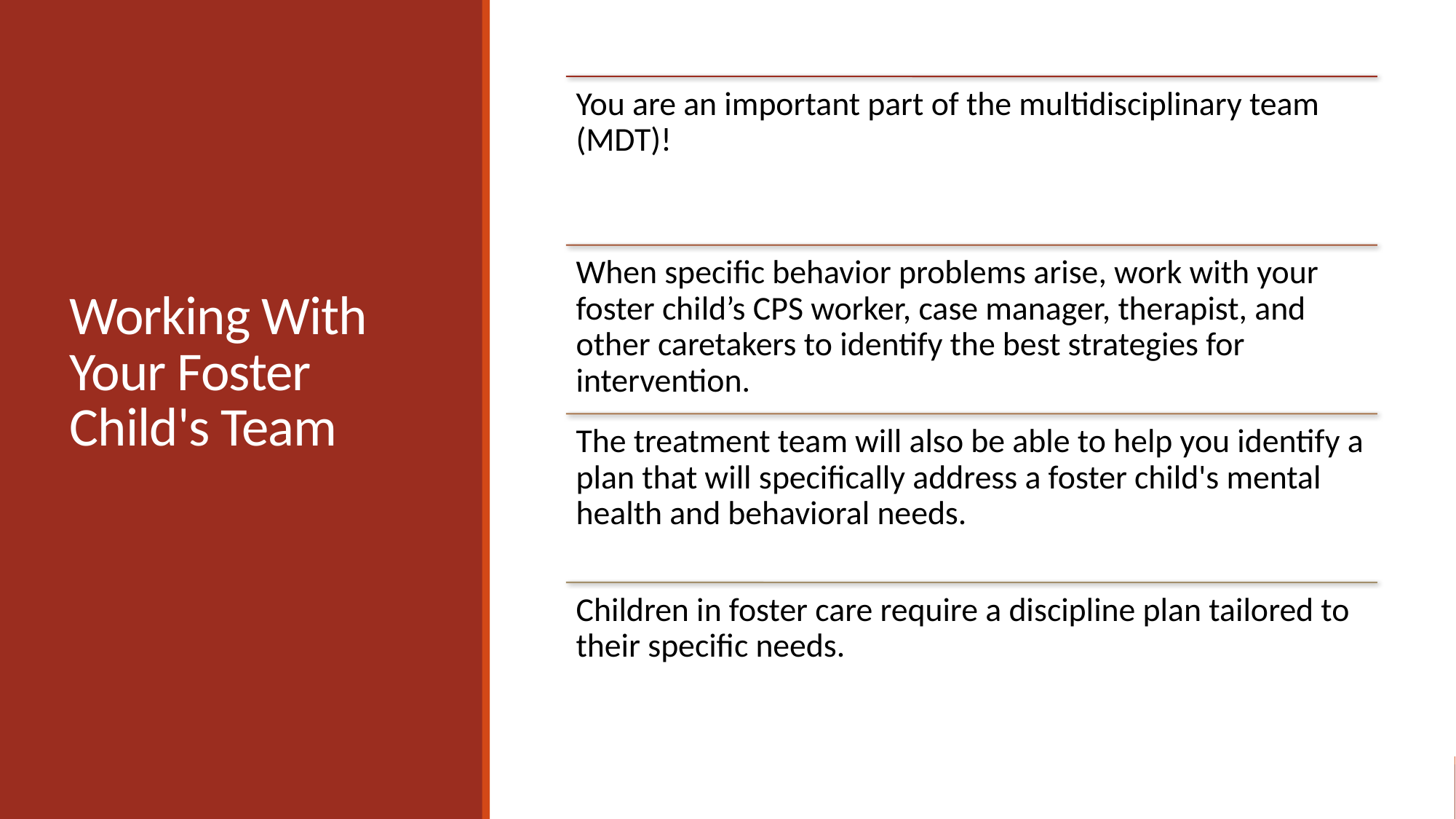

# Working With Your Foster Child's Team
You are an important part of the multidisciplinary team (MDT)!
When specific behavior problems arise, work with your foster child’s CPS worker, case manager, therapist, and other caretakers to identify the best strategies for intervention.
The treatment team will also be able to help you identify a plan that will specifically address a foster child's mental health and behavioral needs.
Children in foster care require a discipline plan tailored to their specific needs.